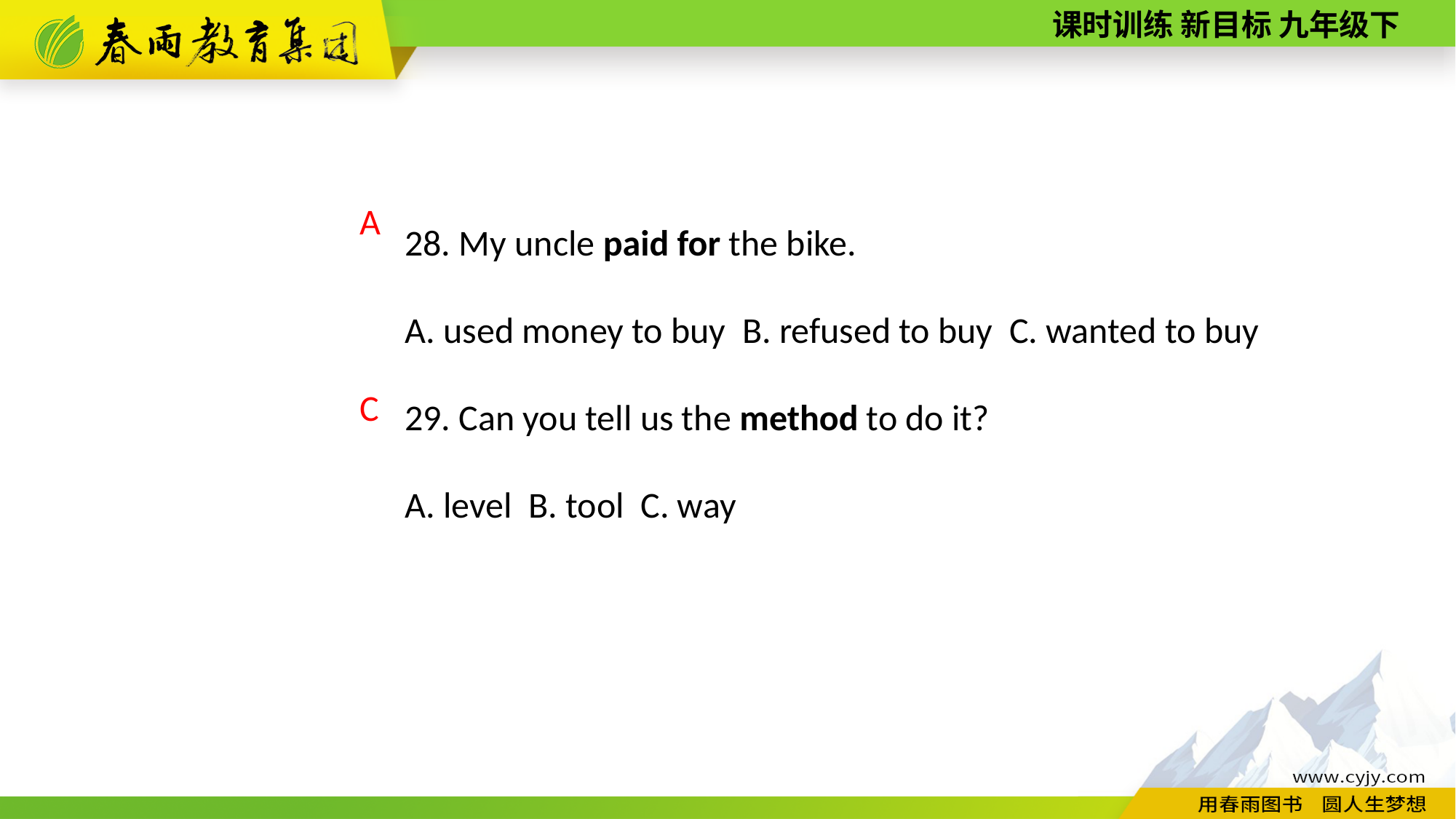

28. My uncle paid for the bike.
A. used money to buy  B. refused to buy  C. wanted to buy
29. Can you tell us the method to do it?
A. level  B. tool  C. way
A
C